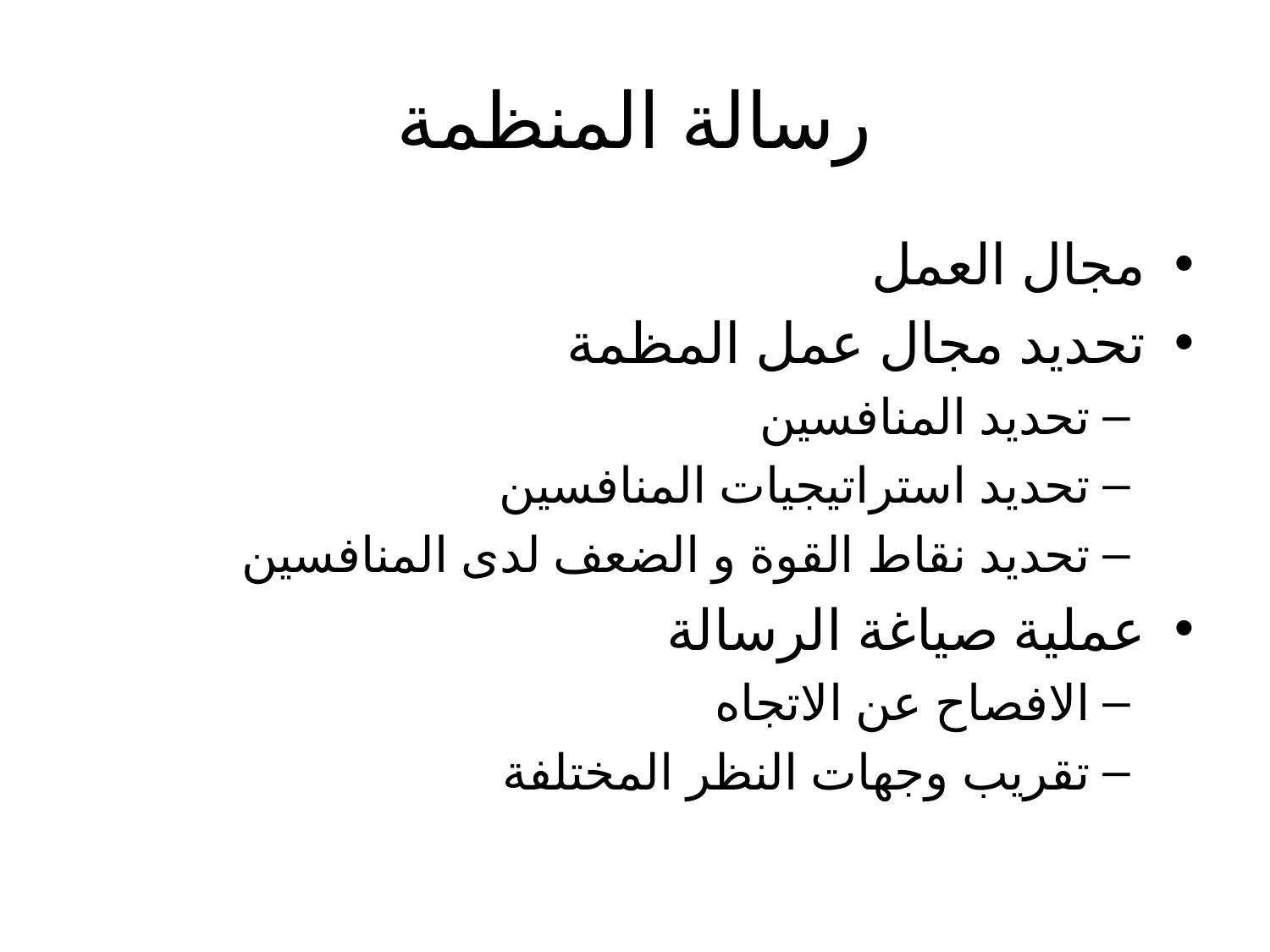

# رسالة المنظمة
مجال العمل
تحديد مجال عمل المظمة
تحديد المنافسين
تحديد استراتيجيات المنافسين
تحديد نقاط القوة و الضعف لدى المنافسين
عملية صياغة الرسالة
الافصاح عن الاتجاه
تقريب وجهات النظر المختلفة